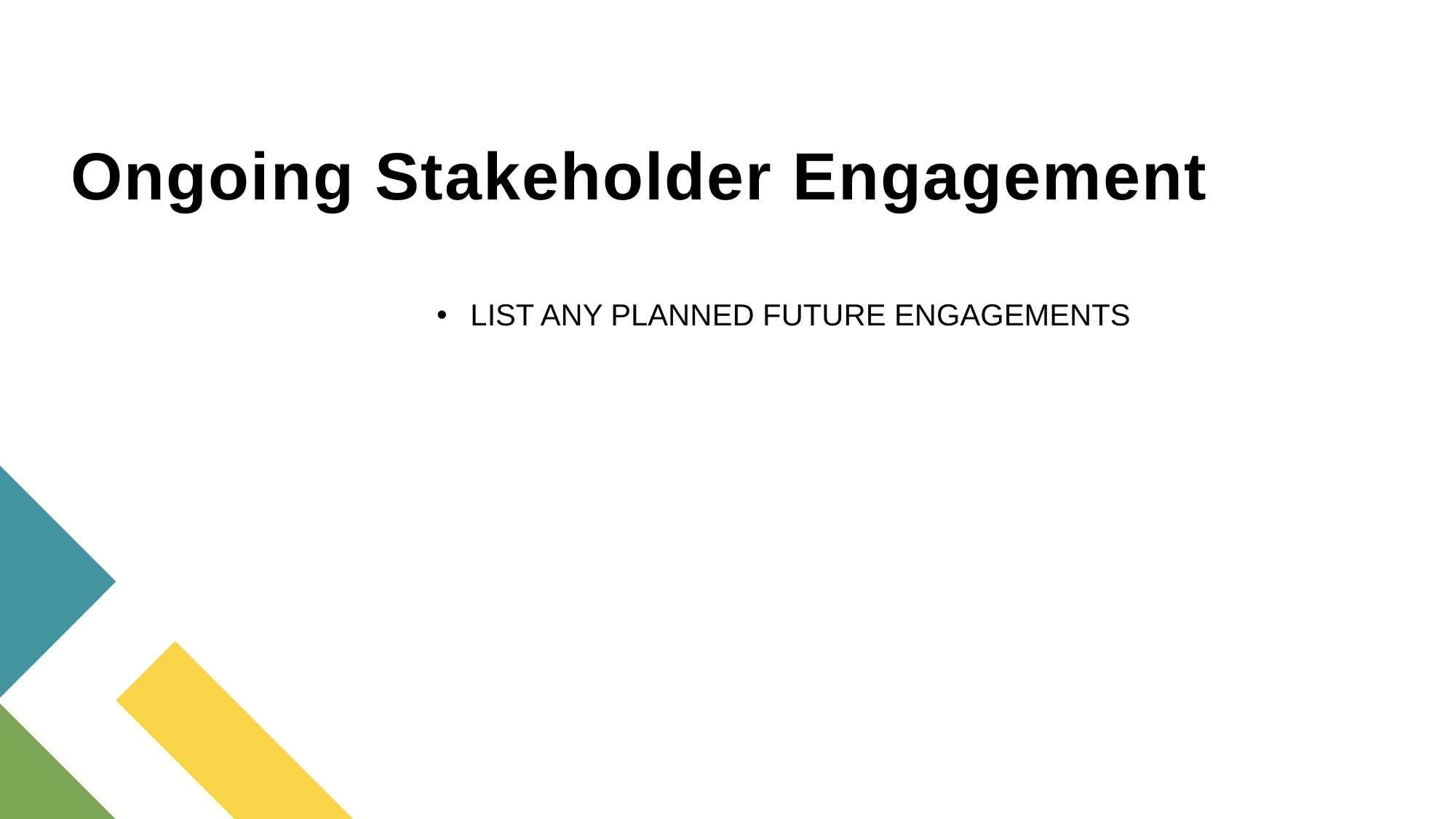

# Ongoing Stakeholder Engagement
LIST ANY PLANNED FUTURE ENGAGEMENTS